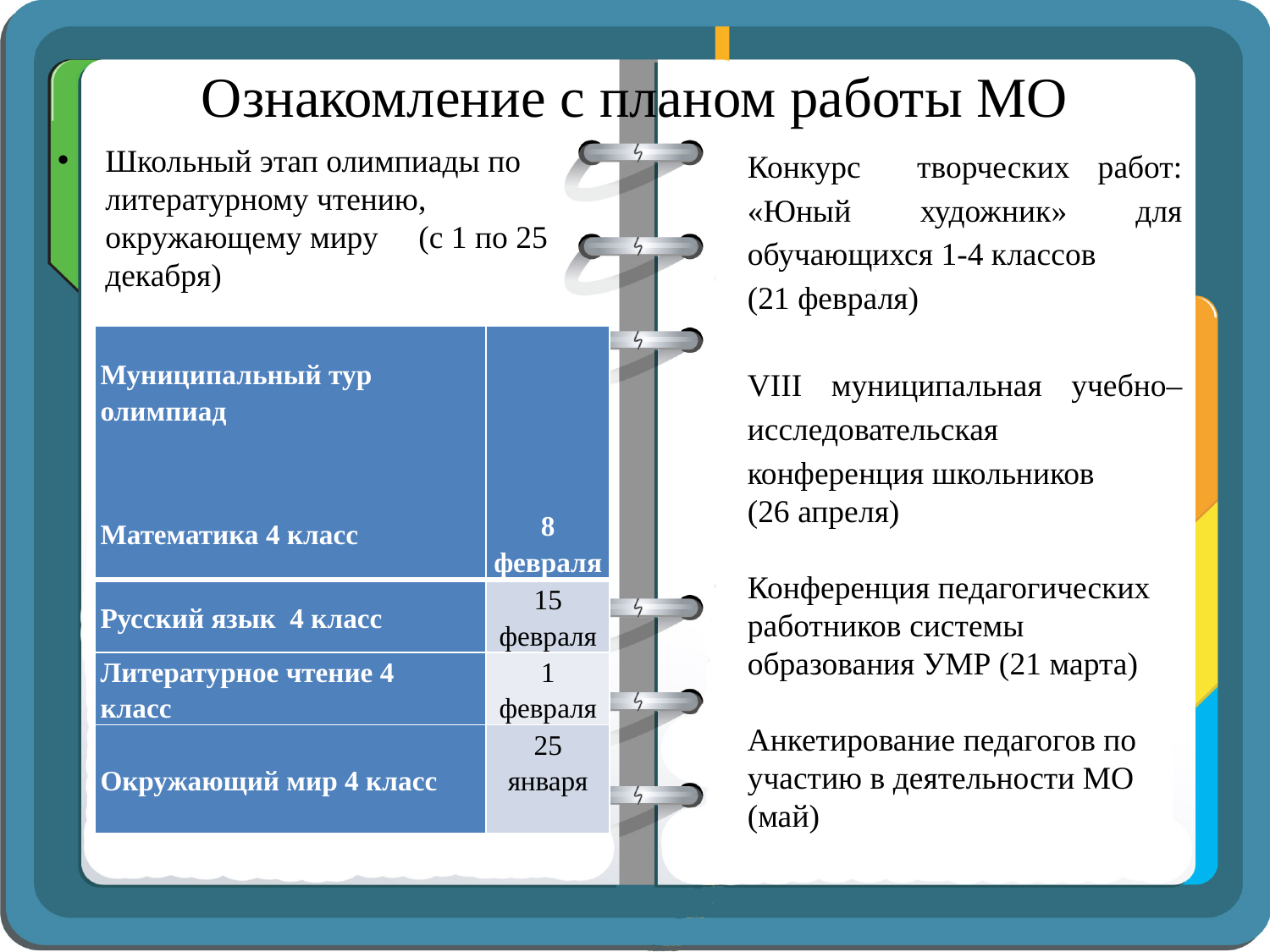

# Ознакомление с планом работы МО
Школьный этап олимпиады по литературному чтению, окружающему миру     (с 1 по 25 декабря)

Конкурс  творческих работ: «Юный художник» для обучающихся 1-4 классов
(21 февраля)

VIII муниципальная учебно–исследовательская конференция школьников
(26 апреля)

Конференция педагогических работников системы образования УМР (21 марта)

Анкетирование педагогов по участию в деятельности МО
(май)

| Муниципальный тур олимпиад   Математика 4 класс | 8 февраля |
| --- | --- |
| Русский язык 4 класс | 15 февраля |
| Литературное чтение 4 класс | 1 февраля |
| Окружающий мир 4 класс | 25 января |